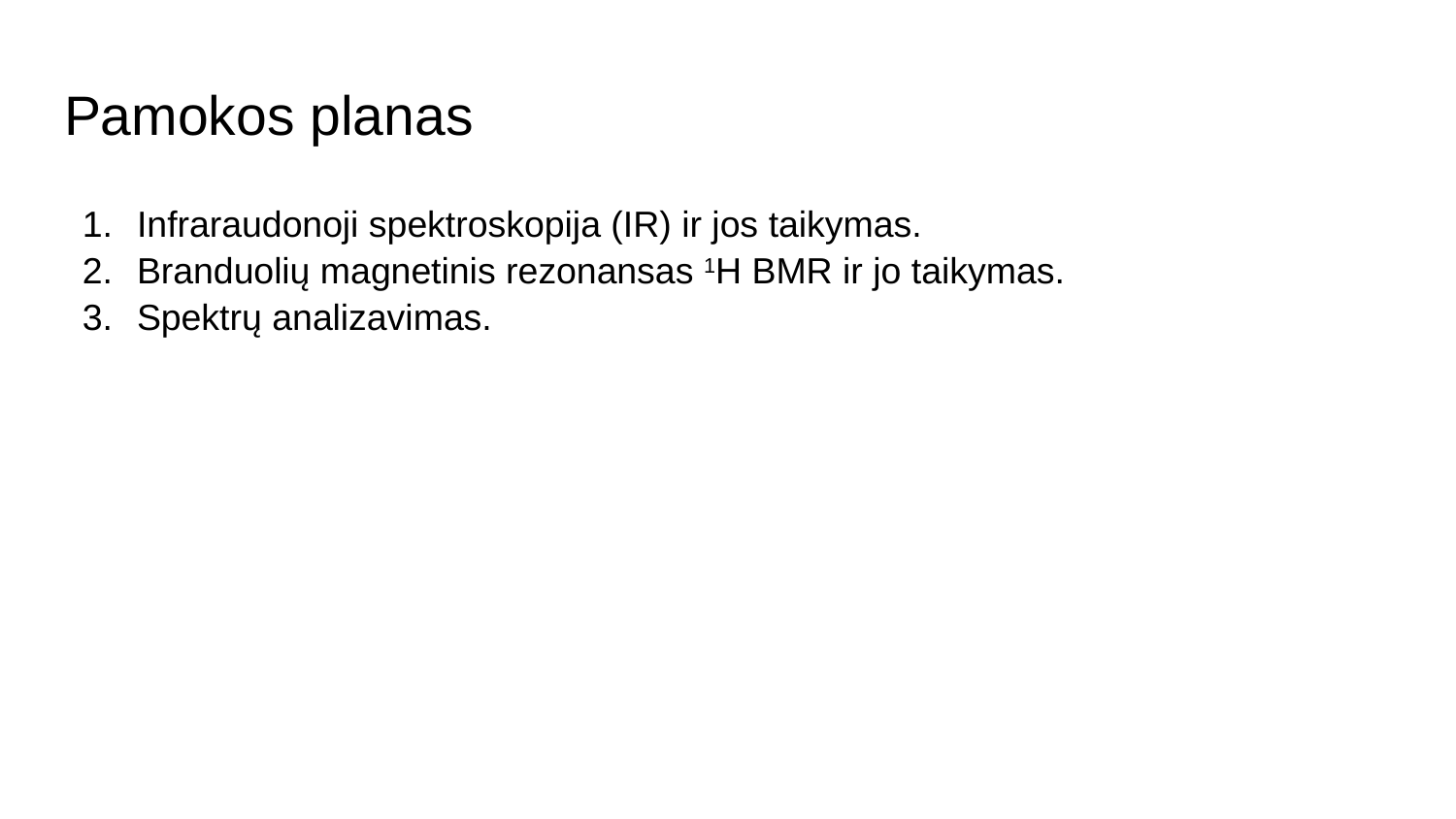

# Pamokos planas
Infraraudonoji spektroskopija (IR) ir jos taikymas.
Branduolių magnetinis rezonansas 1H BMR ir jo taikymas.
Spektrų analizavimas.